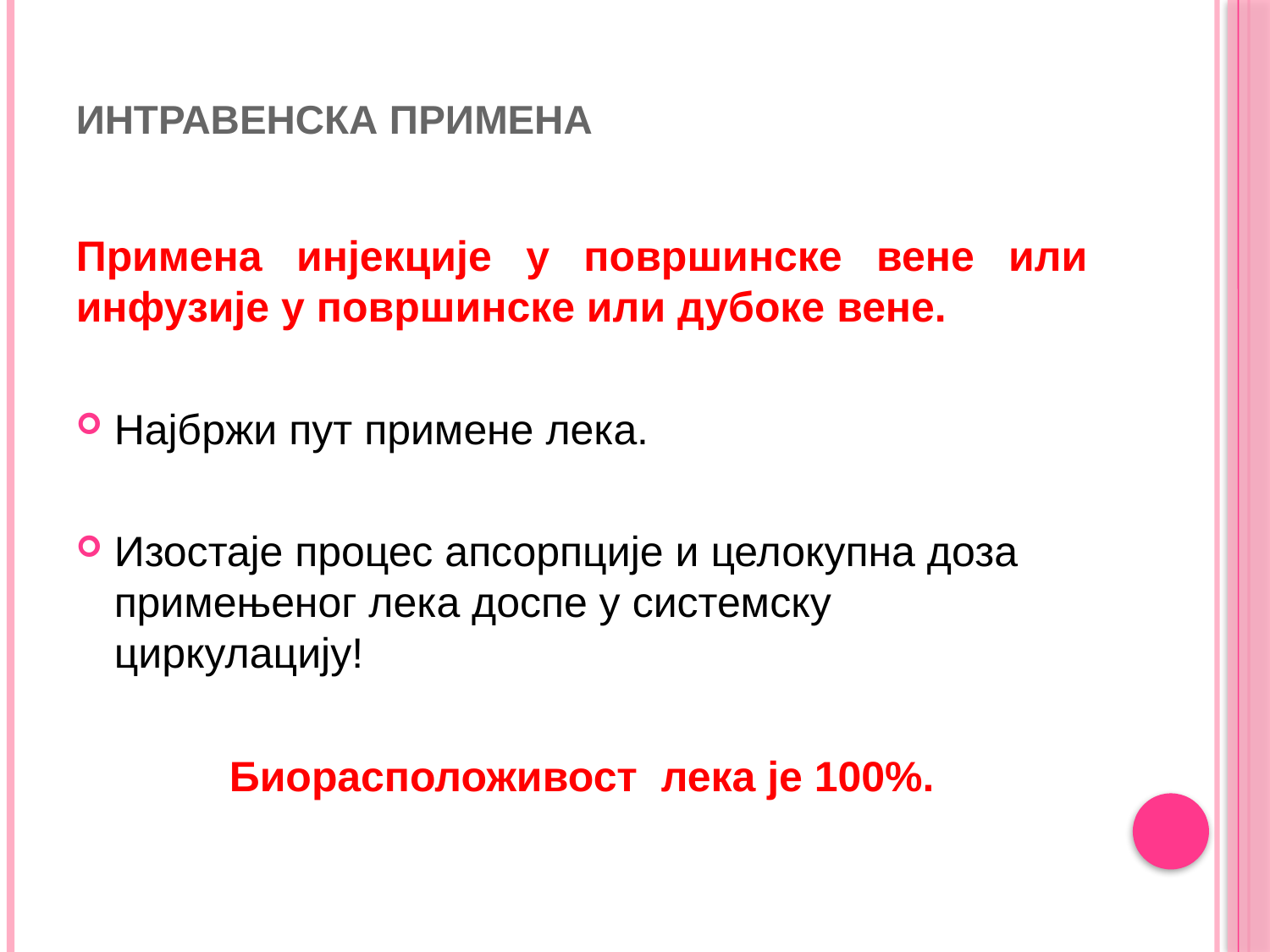

# Интравенска примена
Примена инјекције у површинске вене или инфузије у површинске или дубоке вене.

Најбржи пут примене лека.

Изостаје процес апсорпције и целокупна доза примењеног лека доспе у системску циркулацију!

Биорасположивост  лека је 100%.